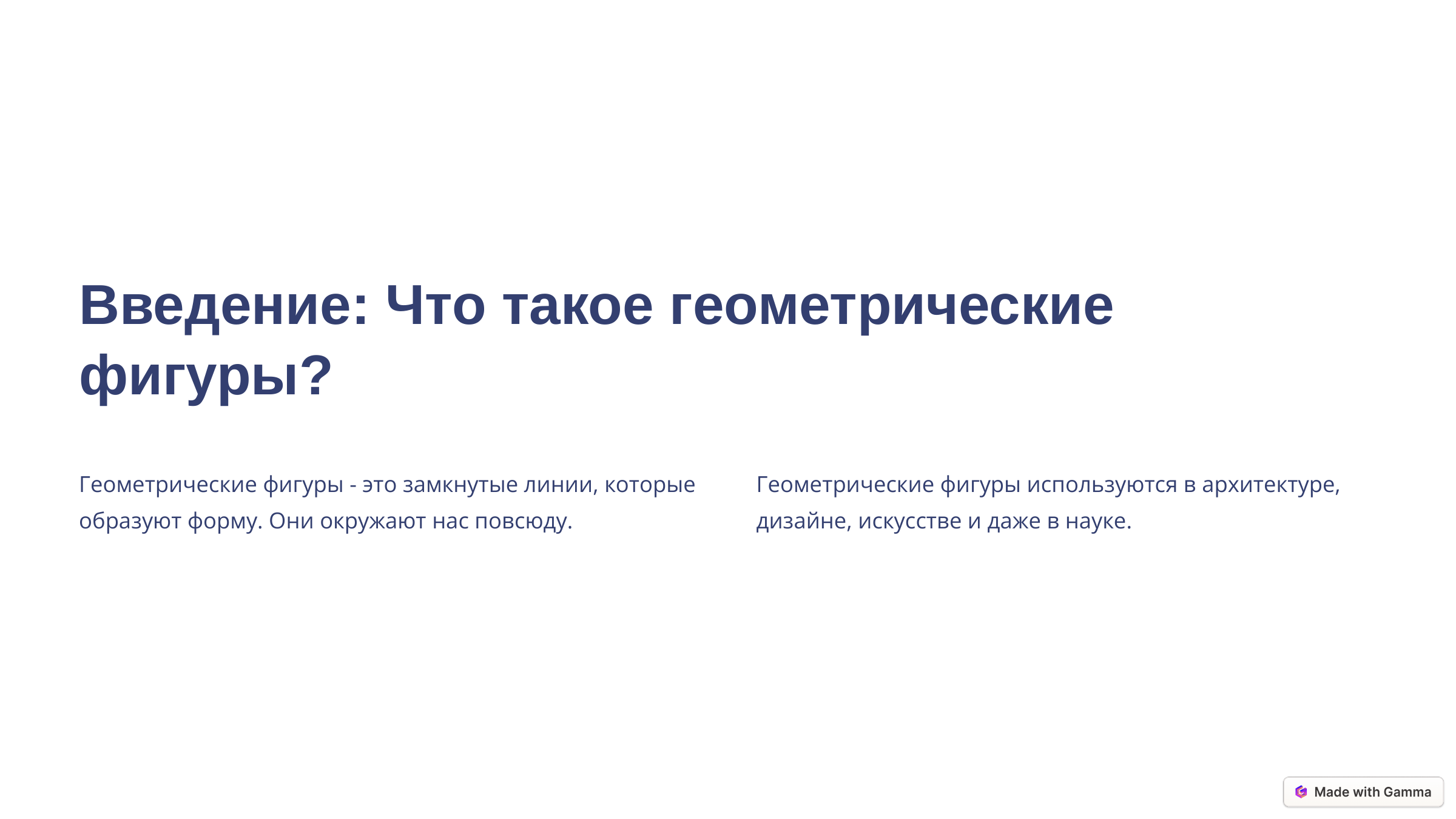

Введение: Что такое геометрические фигуры?
Геометрические фигуры - это замкнутые линии, которые образуют форму. Они окружают нас повсюду.
Геометрические фигуры используются в архитектуре, дизайне, искусстве и даже в науке.